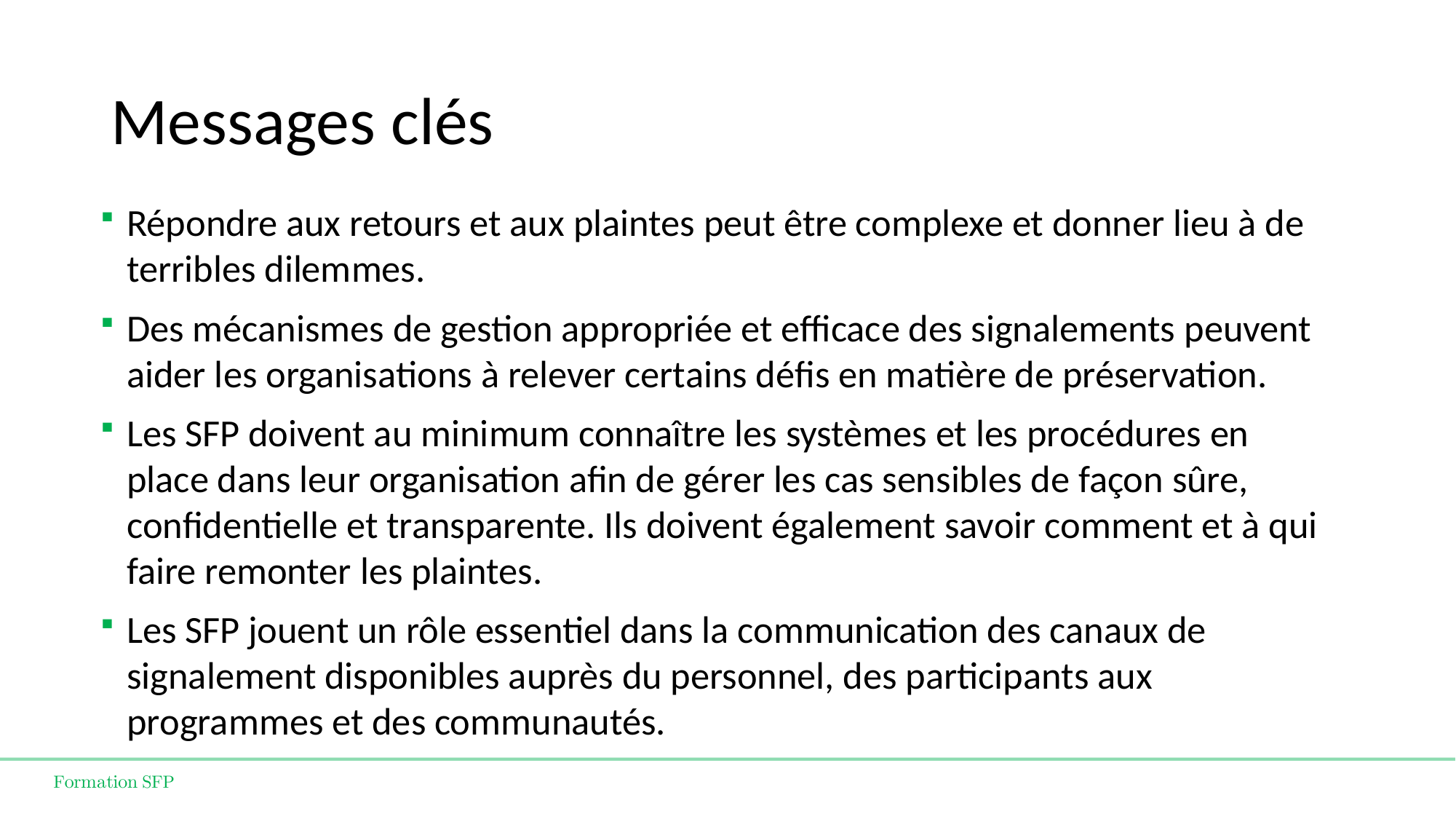

# Messages clés
Répondre aux retours et aux plaintes peut être complexe et donner lieu à de terribles dilemmes.
Des mécanismes de gestion appropriée et efficace des signalements peuvent aider les organisations à relever certains défis en matière de préservation.
Les SFP doivent au minimum connaître les systèmes et les procédures en place dans leur organisation afin de gérer les cas sensibles de façon sûre, confidentielle et transparente. Ils doivent également savoir comment et à qui faire remonter les plaintes.
Les SFP jouent un rôle essentiel dans la communication des canaux de signalement disponibles auprès du personnel, des participants aux programmes et des communautés.
Formation SFP